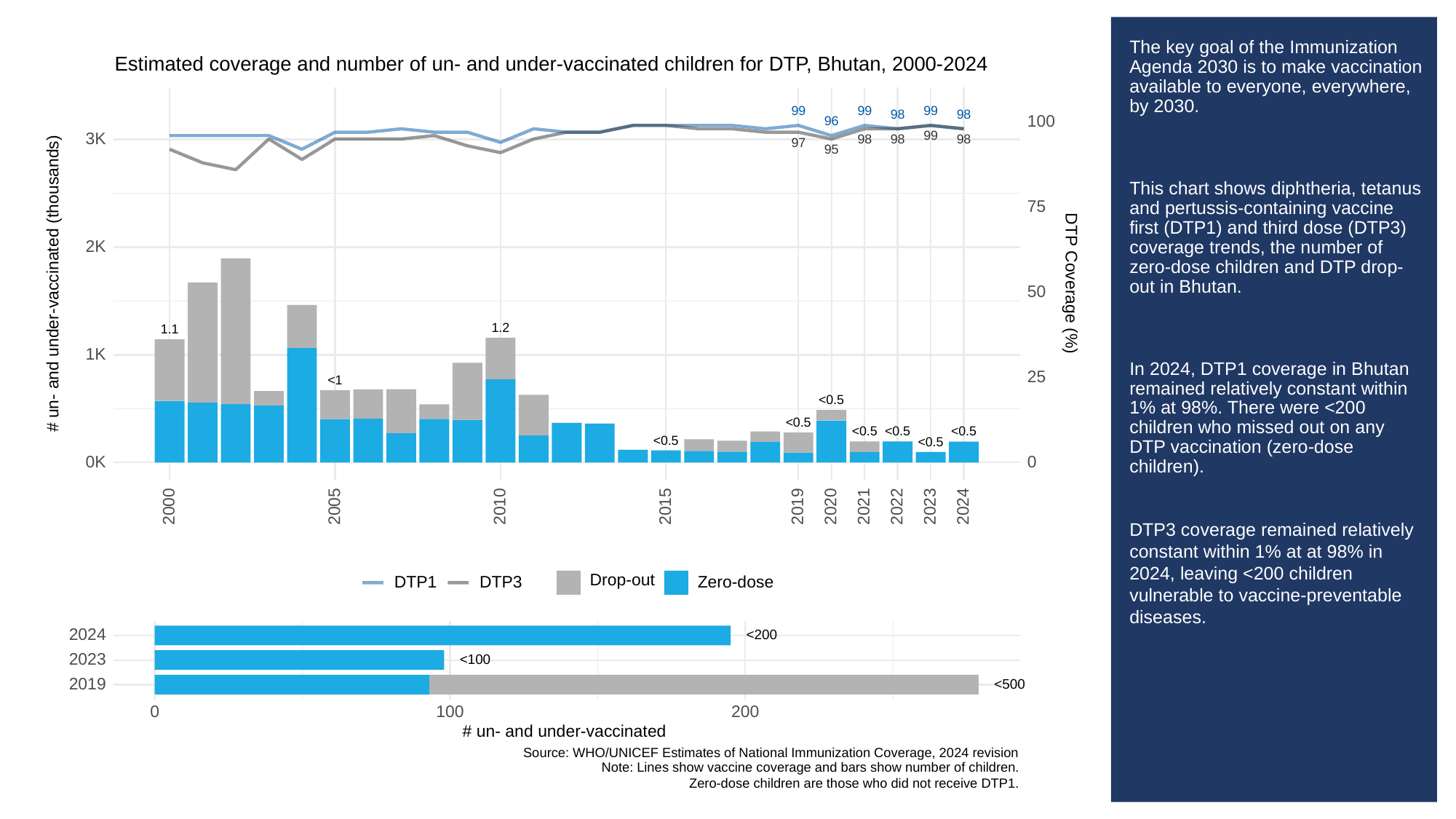

# The key goal of the Immunization Agenda 2030 is to make vaccination available to everyone, everywhere, by 2030.

This chart shows diphtheria, tetanus and pertussis-containing vaccine first (DTP1) and third dose (DTP3) coverage trends, the number of zero-dose children and DTP drop-out in Bhutan.

In 2024, DTP1 coverage in Bhutan remained relatively constant within 1% at 98%. There were <200 children who missed out on any DTP vaccination (zero-dose children).

DTP3 coverage remained relatively constant within 1% at at 98% in 2024, leaving <200 children vulnerable to vaccine-preventable diseases.

Estimated coverage and number of un- and under-vaccinated children for DTP, Bhutan, 2000-2024

99
99
99
98
98
100
96

99
3K
98
98
98
97

95

75
2K

# un- and under-vaccinated (thousands)
DTP Coverage (%)

50

1.2
1.1

1K

25
<1

<0.5

<0.5

<0.5
<0.5
<0.5

<0.5
<0.5

0K
0

2023
2000
2005
2010
2015
2019
2020
2021
2022
2024

Drop-out
DTP3
Zero-dose
DTP1

2024
<200

2023
<100

2019
<500

0
100
200
# un- and under-vaccinated
Source: WHO/UNICEF Estimates of National Immunization Coverage, 2024 revision
Note: Lines show vaccine coverage and bars show number of children.
Zero-dose children are those who did not receive DTP1.